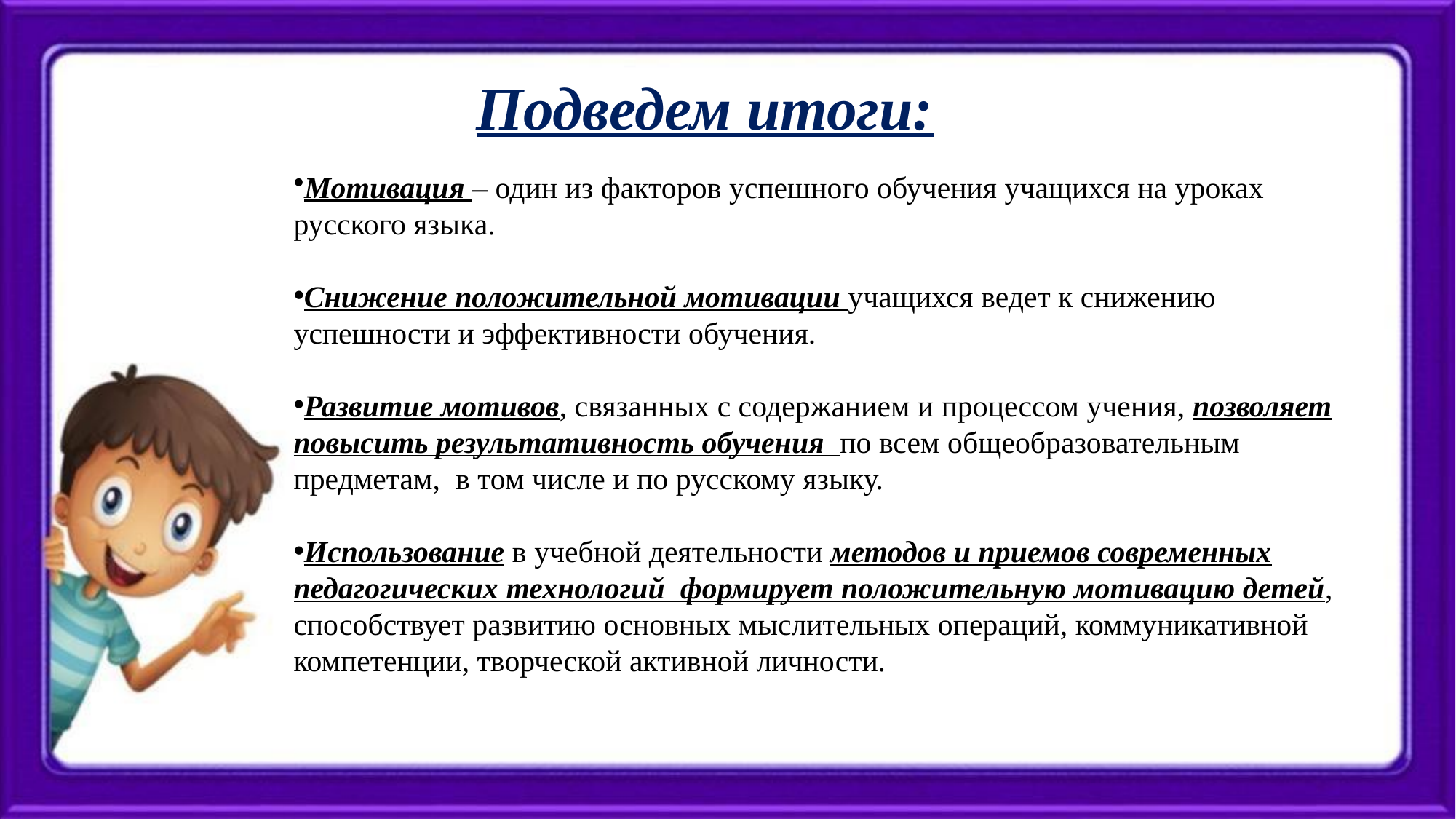

# Подведем итоги:
Мотивация – один из факторов успешного обучения учащихся на уроках русского языка.

Снижение положительной мотивации учащихся ведет к снижению успешности и эффективности обучения.

Развитие мотивов, связанных с содержанием и процессом учения, позволяет повысить результативность обучения  по всем общеобразовательным предметам,  в том числе и по русскому языку.

Использование в учебной деятельности методов и приемов современных педагогических технологий  формирует положительную мотивацию детей,
способствует развитию основных мыслительных операций, коммуникативной компетенции, творческой активной личности.